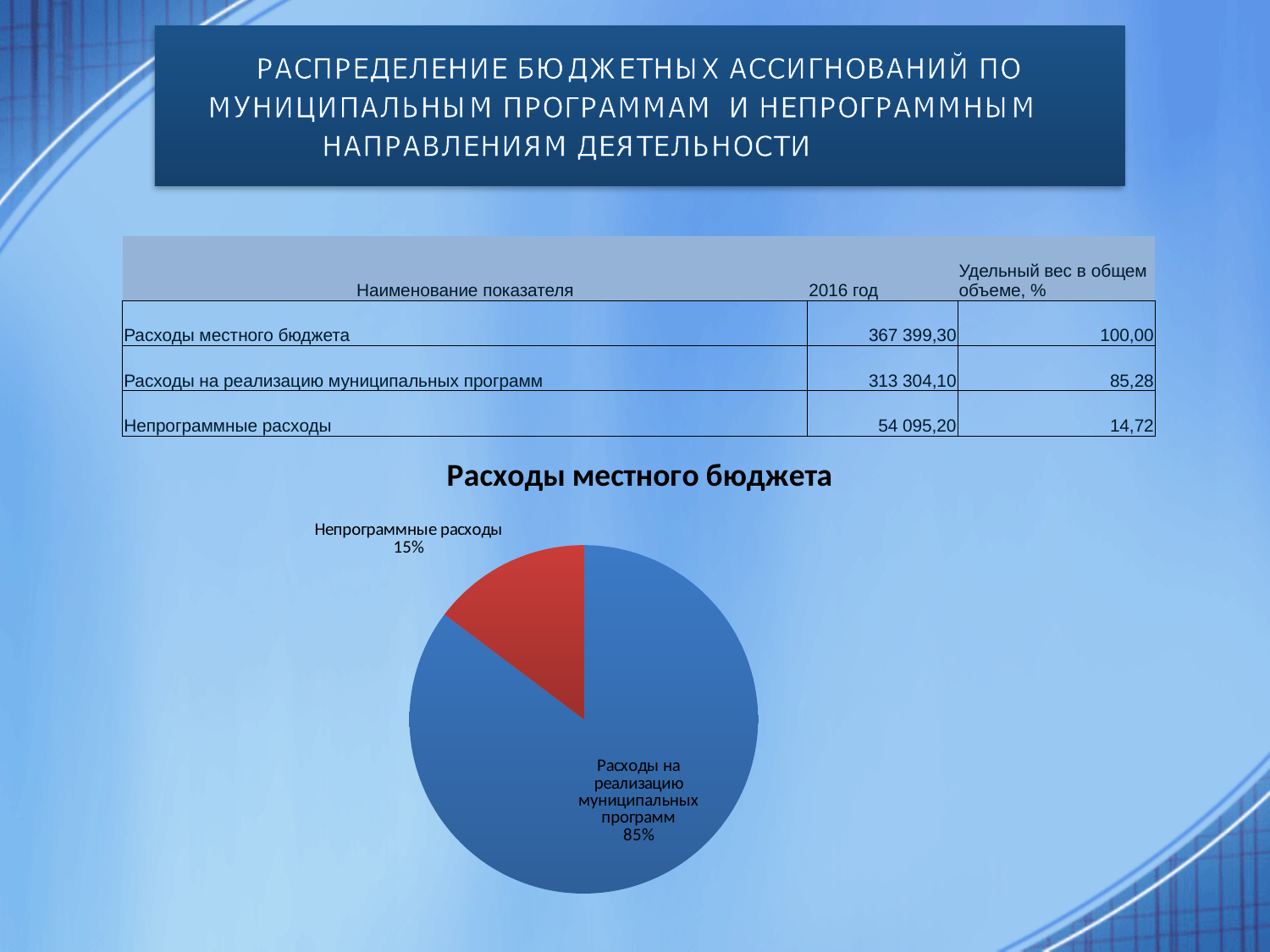

РАСПРЕДЕЛЕНИЕ БЮДЖЕТНЫХ АССИГНОВАНИЙ ПО МУНИЦИПАЛЬНЫМ ПРОГРАММАМ  И НЕПРОГРАММНЫМ     НАПРАВЛЕНИЯМ ДЕЯТЕЛЬНОСТИ

| Наименование показателя | 2016 год | Удельный вес в общем объеме, % |
| --- | --- | --- |
| Расходы местного бюджета | 367 399,30 | 100,00 |
| Расходы на реализацию муниципальных программ | 313 304,10 | 85,28 |
| Непрограммные расходы | 54 095,20 | 14,72 |

### Chart: Расходы местного бюджета

| Category |  |  |
|---|---|---|
| Расходы на реализацию муниципальных программ | 313304.10000000003 | 85.27618316093691 |
| Непрограммные расходы | 54095.2 | 14.723816839063112 |